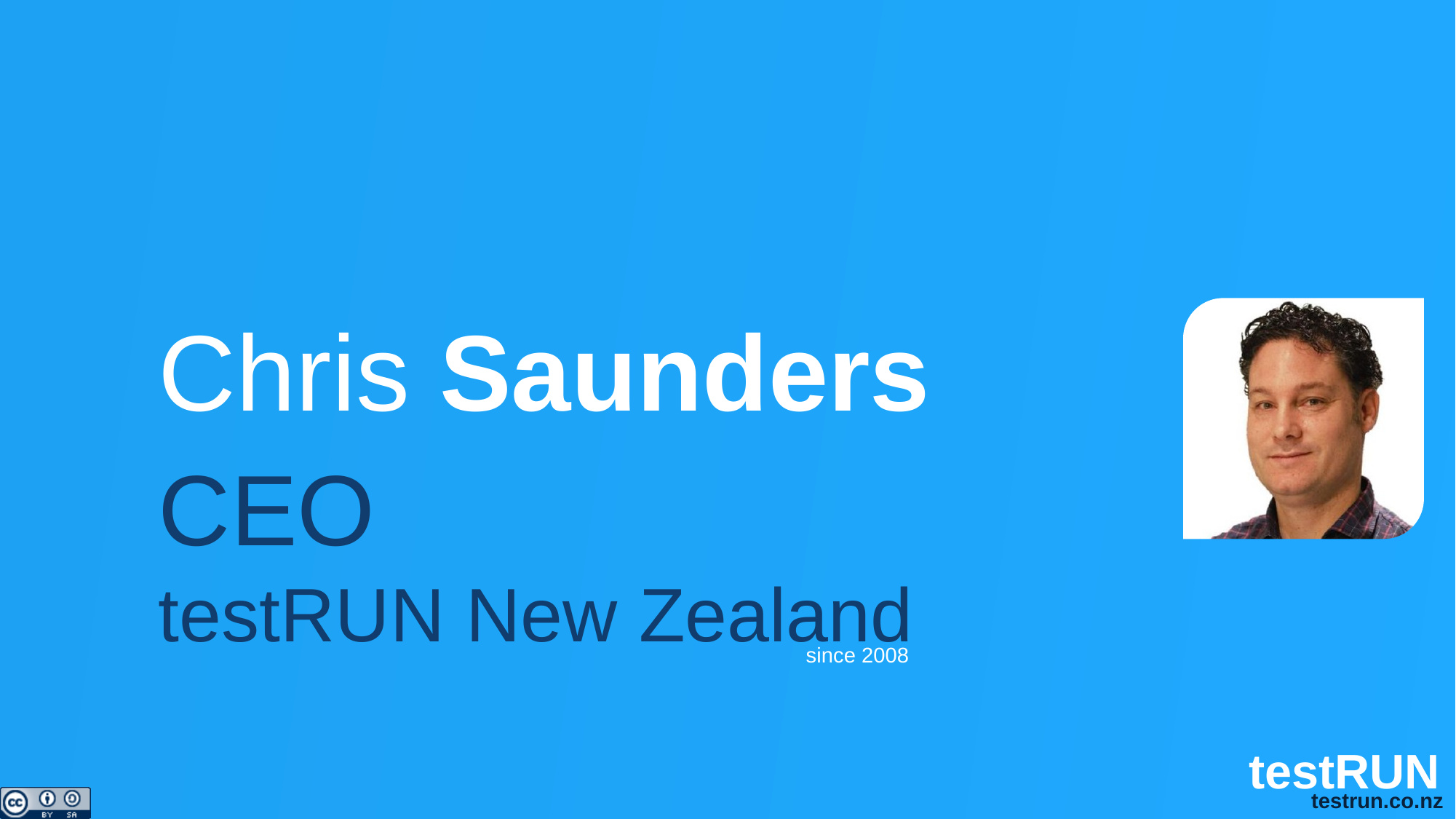

Chris Saunders
CEO
testRUN New Zealand
since 2008